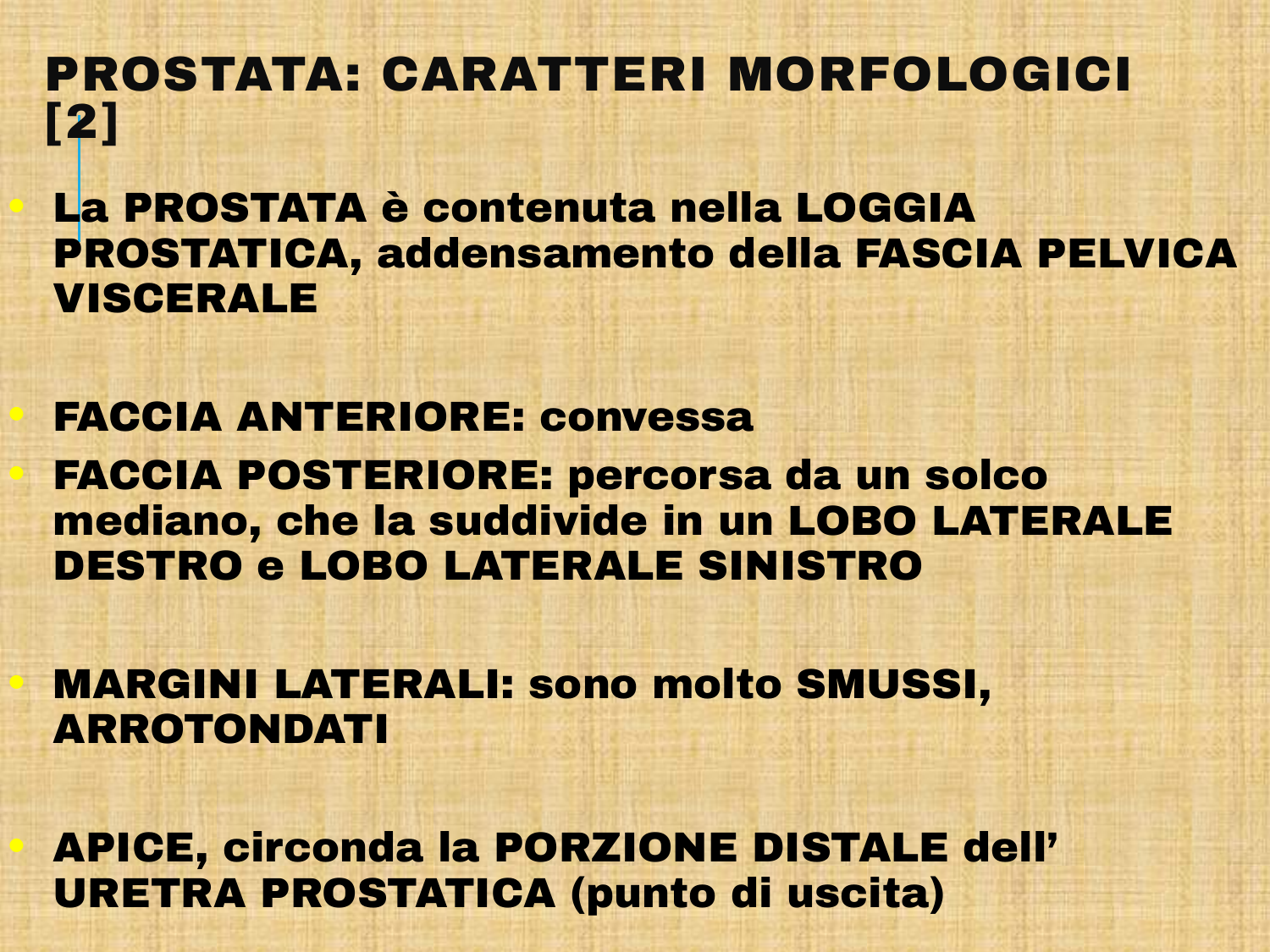

# PROSTATA: CARATTERI MORFOLOGICI [2]
La PROSTATA è contenuta nella LOGGIA PROSTATICA, addensamento della FASCIA PELVICA VISCERALE

FACCIA ANTERIORE: convessa
FACCIA POSTERIORE: percorsa da un solco mediano, che la suddivide in un LOBO LATERALE DESTRO e LOBO LATERALE SINISTRO

MARGINI LATERALI: sono molto SMUSSI, ARROTONDATI

APICE, circonda la PORZIONE DISTALE dell’ URETRA PROSTATICA (punto di uscita)